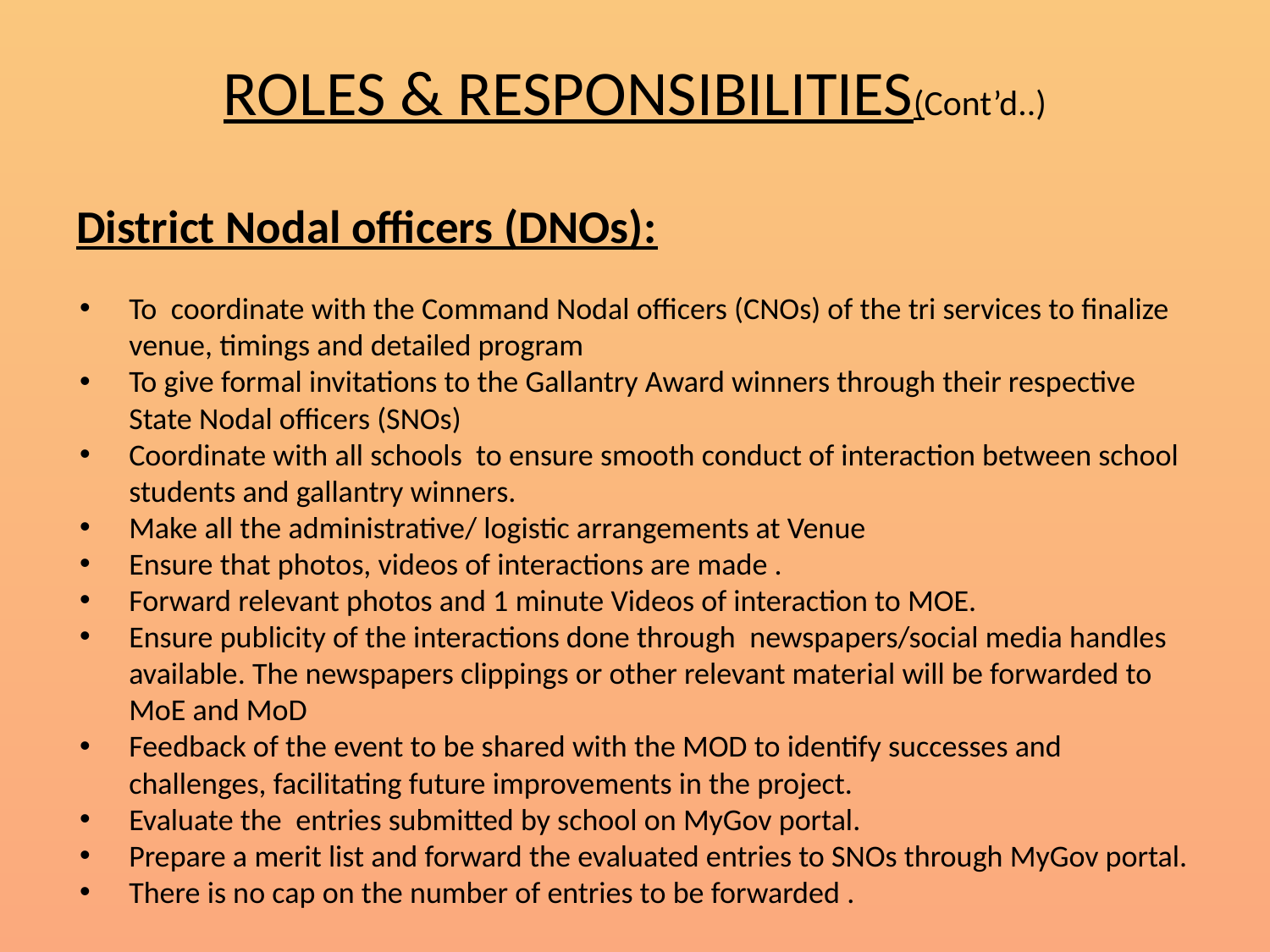

ROLES & RESPONSIBILITIES(Cont’d..)
District Nodal officers (DNOs):

To  coordinate with the Command Nodal officers (CNOs) of the tri services to finalize venue, timings and detailed program
To give formal invitations to the Gallantry Award winners through their respective State Nodal officers (SNOs)
Coordinate with all schools  to ensure smooth conduct of interaction between school students and gallantry winners.
Make all the administrative/ logistic arrangements at Venue
Ensure that photos, videos of interactions are made .
Forward relevant photos and 1 minute Videos of interaction to MOE.
Ensure publicity of the interactions done through  newspapers/social media handles available. The newspapers clippings or other relevant material will be forwarded to MoE and MoD
Feedback of the event to be shared with the MOD to identify successes and challenges, facilitating future improvements in the project.
Evaluate the  entries submitted by school on MyGov portal.
Prepare a merit list and forward the evaluated entries to SNOs through MyGov portal.
There is no cap on the number of entries to be forwarded .